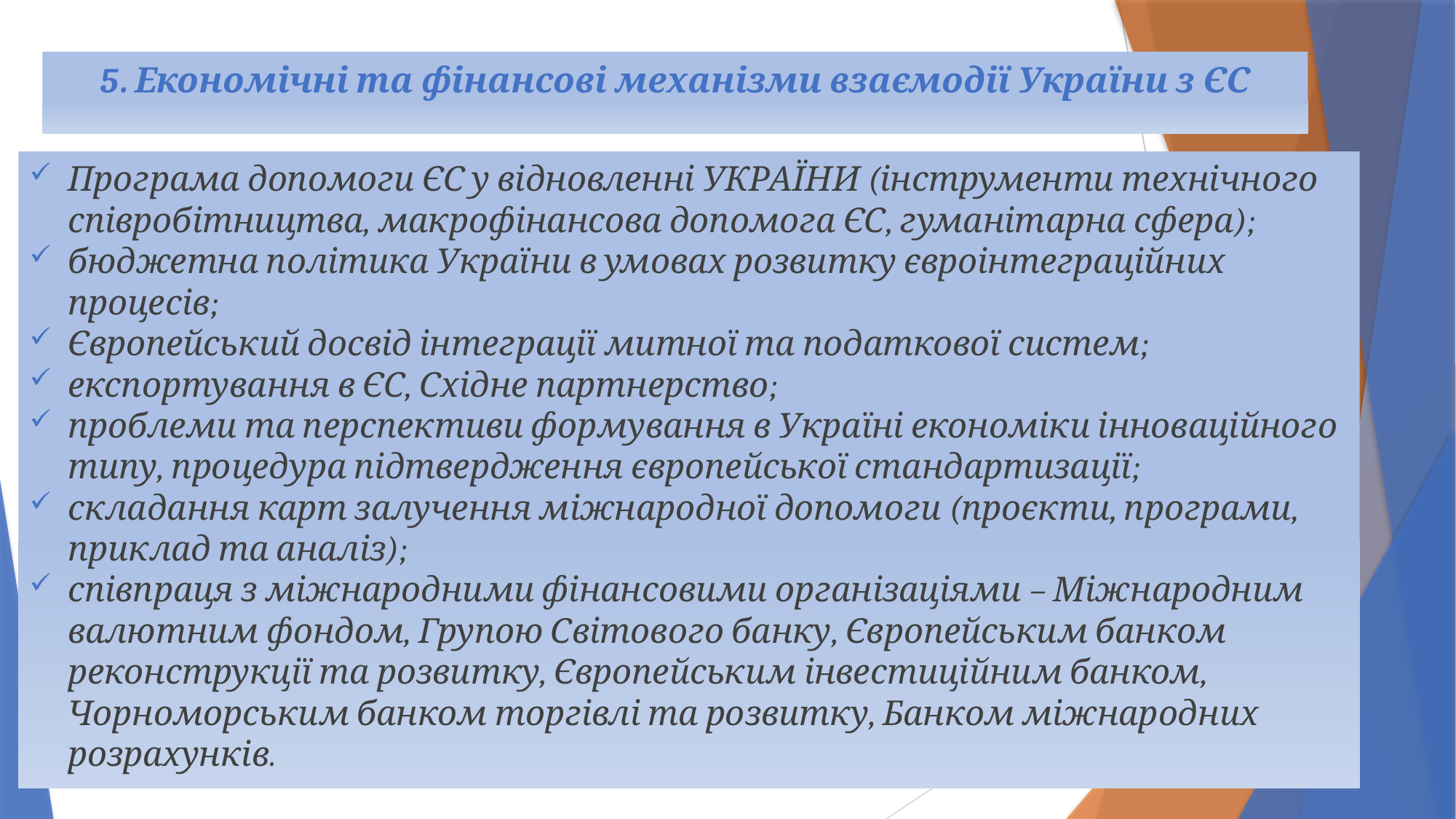

# 5. Економічні та фінансові механізми взаємодії України з ЄС
Програма допомоги ЄС у відновленні УКРАЇНИ (інструменти технічного співробітництва, макрофінансова допомога ЄС, гуманітарна сфера);
бюджетна політика України в умовах розвитку євроінтеграційних процесів;
Європейський досвід інтеграції митної та податкової систем;
експортування в ЄС, Східне партнерство;
проблеми та перспективи формування в Україні економіки інноваційного типу, процедура підтвердження європейської стандартизації;
складання карт залучення міжнародної допомоги (проєкти, програми, приклад та аналіз);
співпраця з міжнародними фінансовими організаціями – Міжнародним валютним фондом, Групою Світового банку, Європейським банком реконструкції та розвитку, Європейським інвестиційним банком, Чорноморським банком торгівлі та розвитку, Банком міжнародних розрахунків.